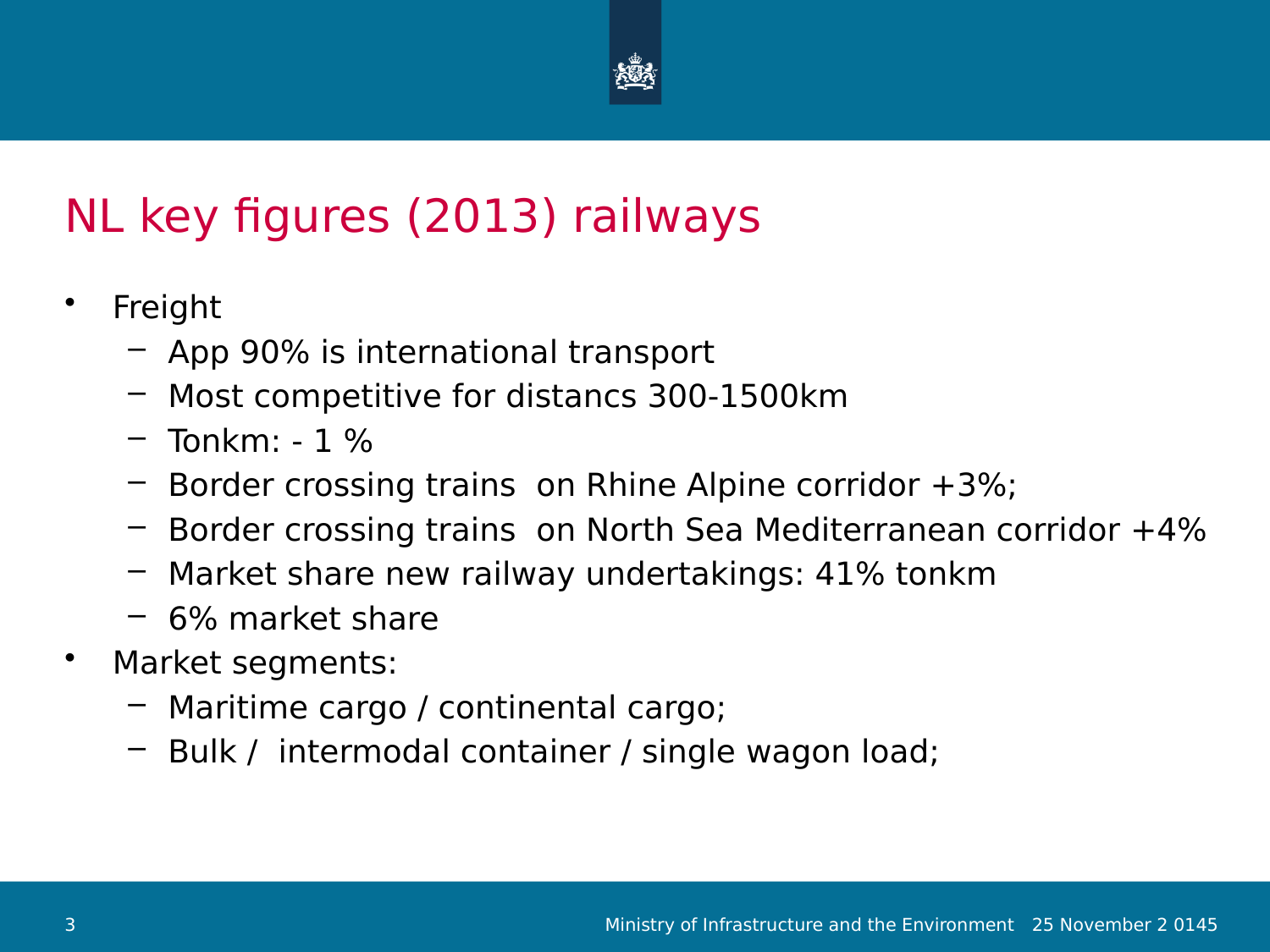

# NL key figures (2013) railways
Freight
App 90% is international transport
Most competitive for distancs 300-1500km
Tonkm: - 1 %
Border crossing trains  on Rhine Alpine corridor +3%;
Border crossing trains  on North Sea Mediterranean corridor +4%
Market share new railway undertakings: 41% tonkm
6% market share
Market segments:
Maritime cargo / continental cargo;
Bulk /  intermodal container / single wagon load;
Ministry of Infrastructure and the Environment
3
25 November 2 0145